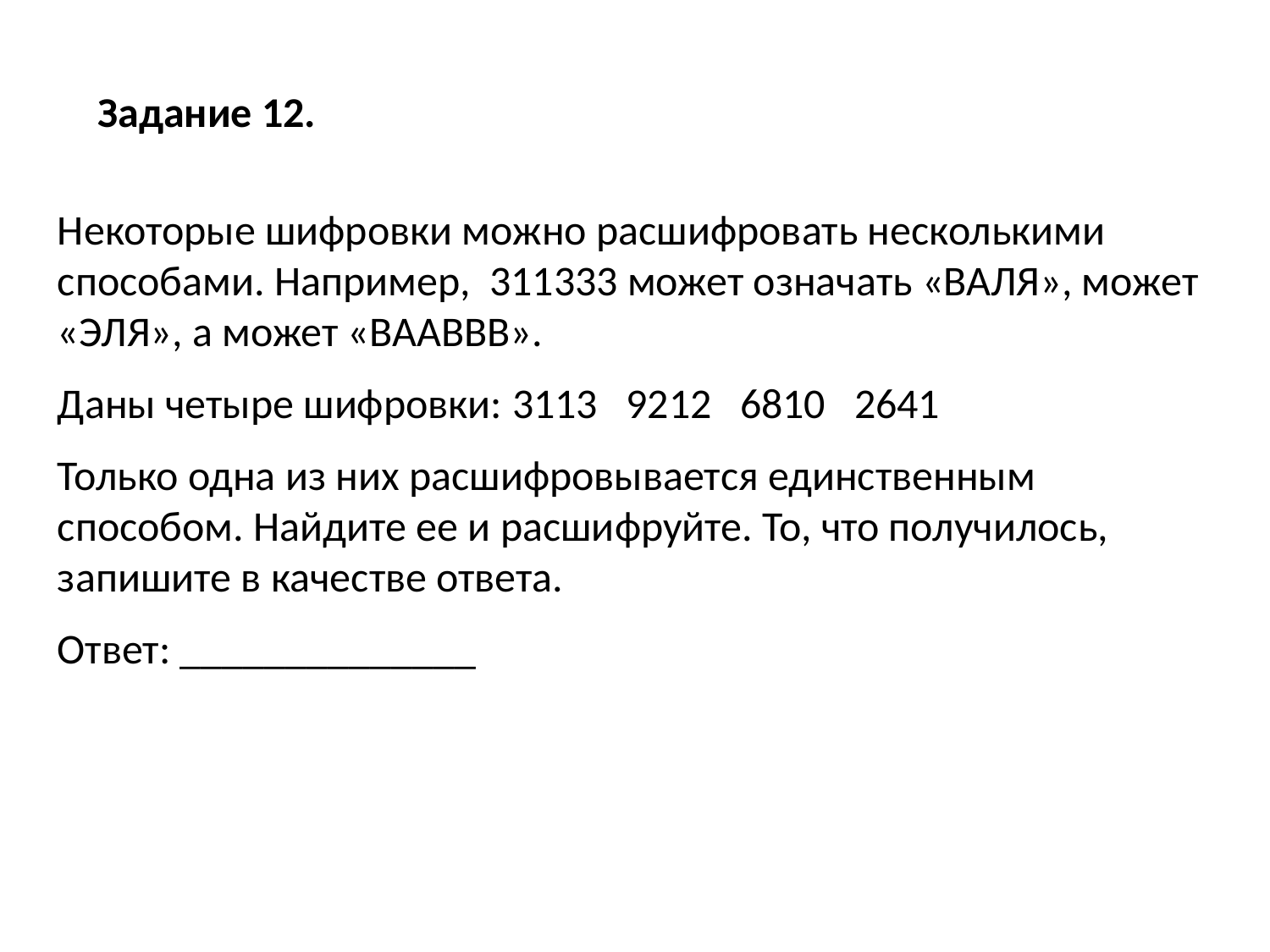

Задание 12.
Некоторые шифровки можно расшифровать несколькими способами. Например,  311333 может означать «ВАЛЯ», может «ЭЛЯ», а может «ВААВВВ».
Даны четыре шифровки: 3113   9212   6810   2641
Только одна из них расшифровывается единственным способом. Найдите ее и расшифруйте. То, что получилось, запишите в качестве ответа.
Ответ: ______________